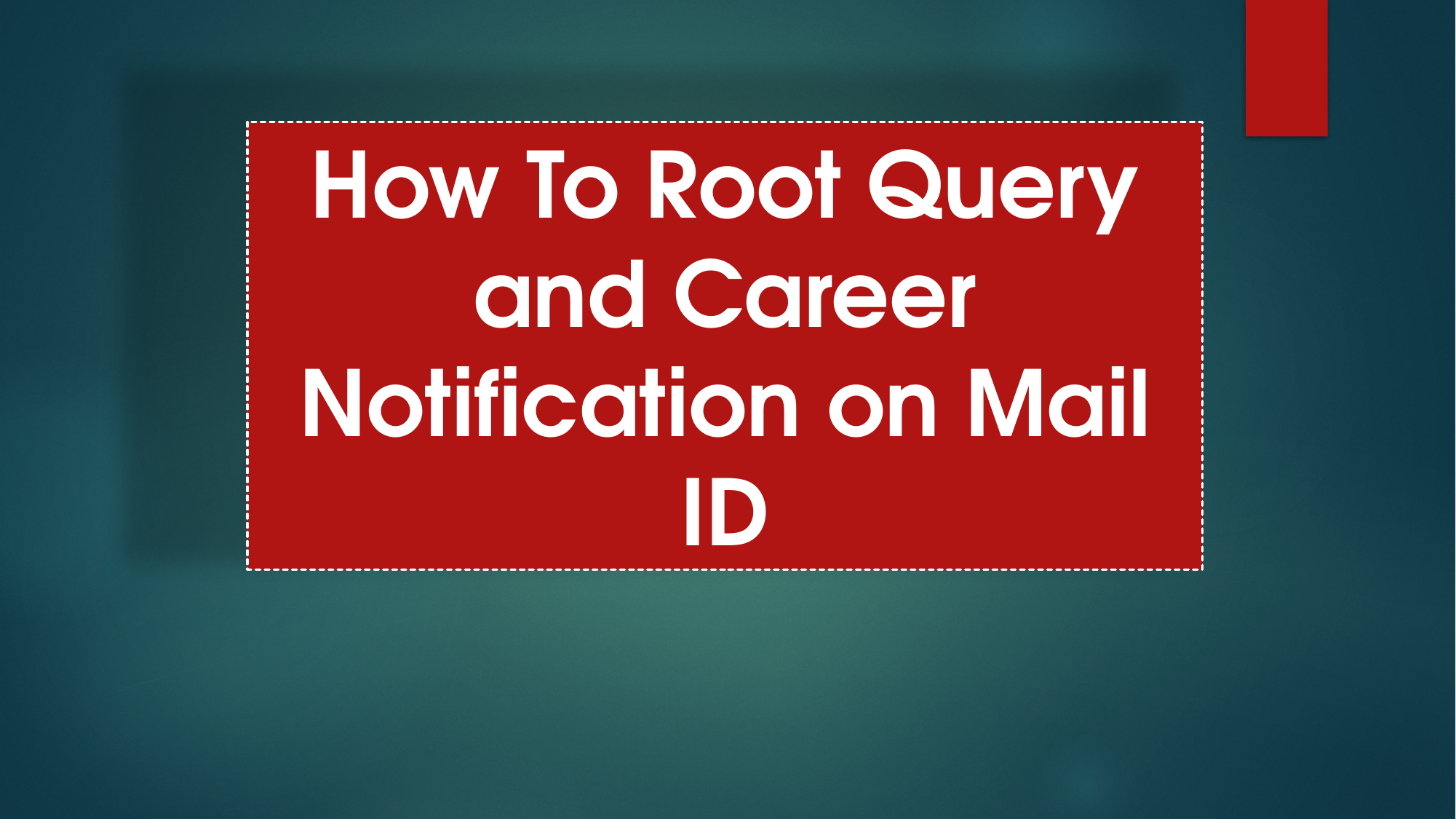

How To Root Query and Career Notification on Mail ID